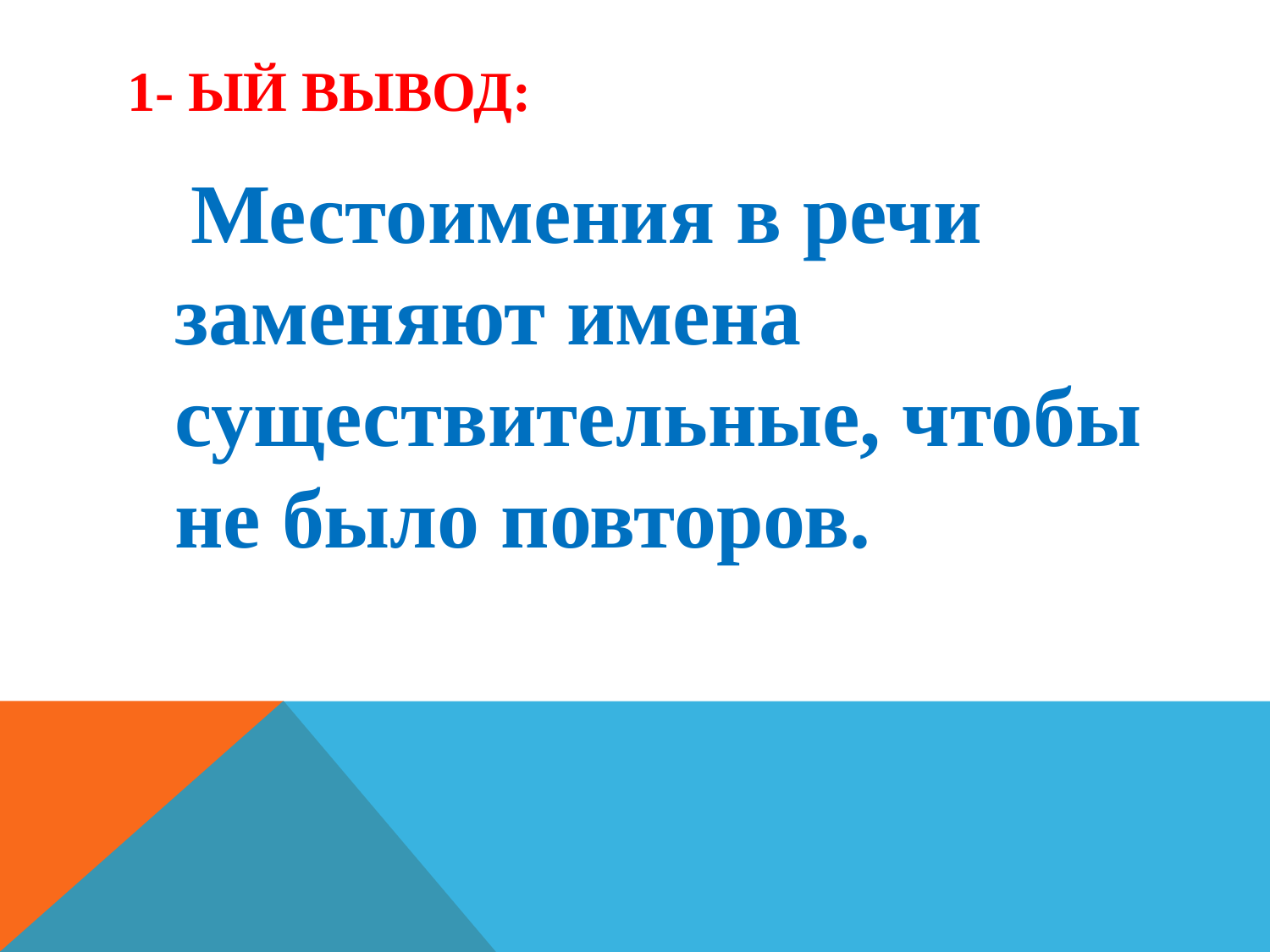

# 1- ый вывод:
   Местоимения в речи заменяют имена существительные, чтобы не было повторов.